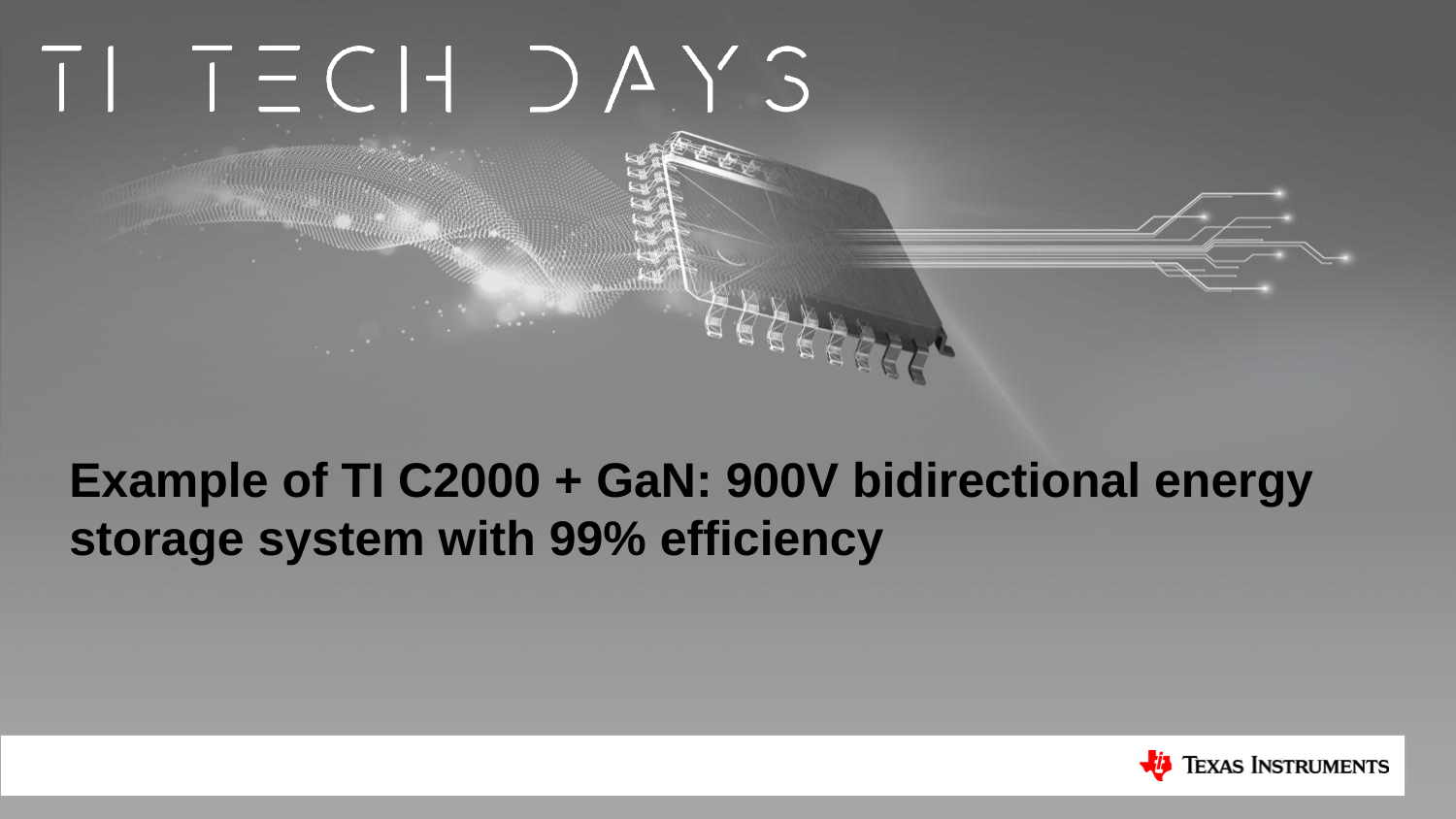

Example of TI C2000 + GaN: 900V bidirectional energy storage system with 99% efficiency